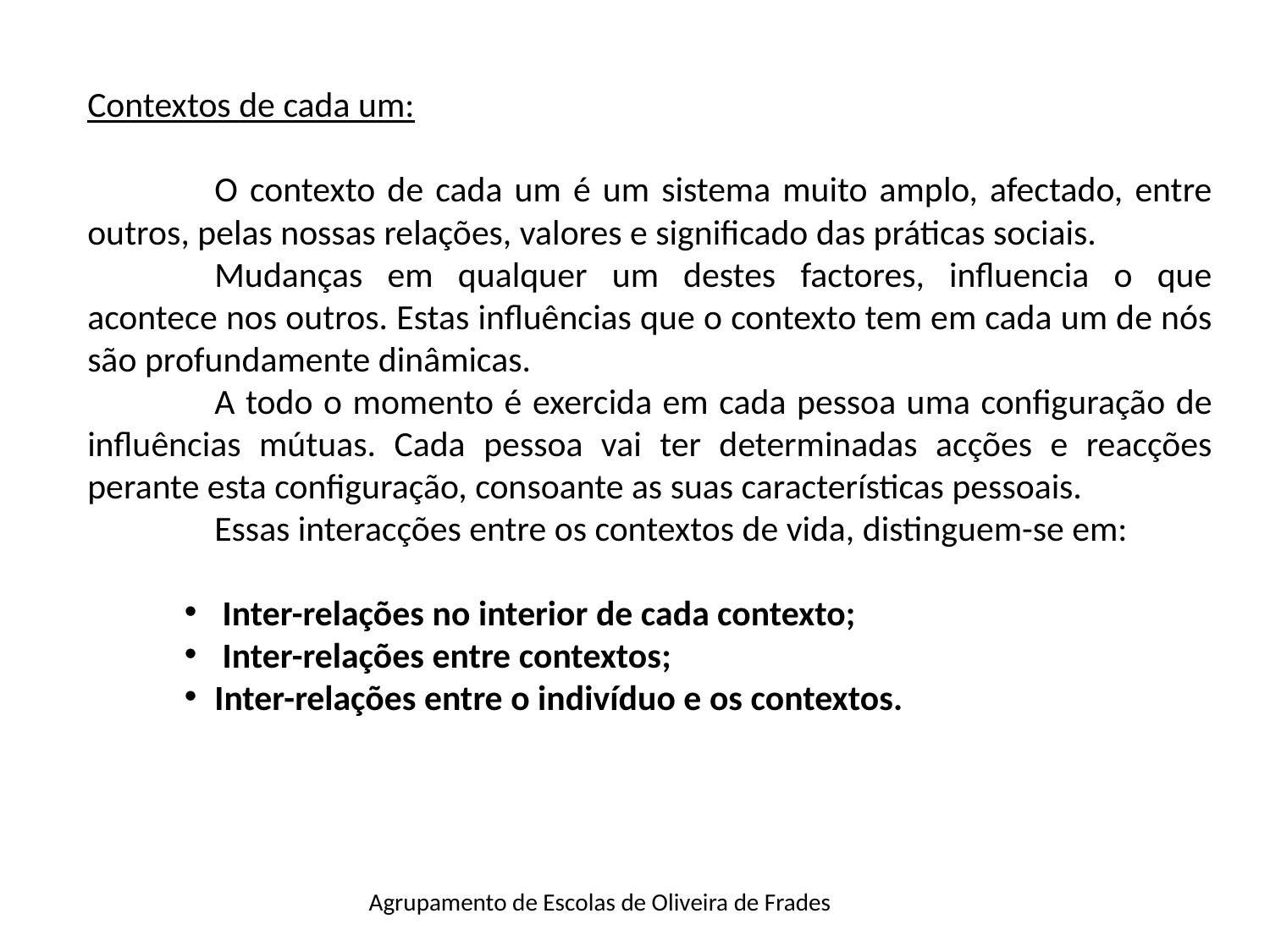

Contextos de cada um:

	O contexto de cada um é um sistema muito amplo, afectado, entre outros, pelas nossas relações, valores e significado das práticas sociais.
	Mudanças em qualquer um destes factores, influencia o que acontece nos outros. Estas influências que o contexto tem em cada um de nós são profundamente dinâmicas.
	A todo o momento é exercida em cada pessoa uma configuração de influências mútuas. Cada pessoa vai ter determinadas acções e reacções perante esta configuração, consoante as suas características pessoais.
	Essas interacções entre os contextos de vida, distinguem-se em:

 Inter-relações no interior de cada contexto;
 Inter-relações entre contextos;
Inter-relações entre o indivíduo e os contextos.

Agrupamento de Escolas de Oliveira de Frades